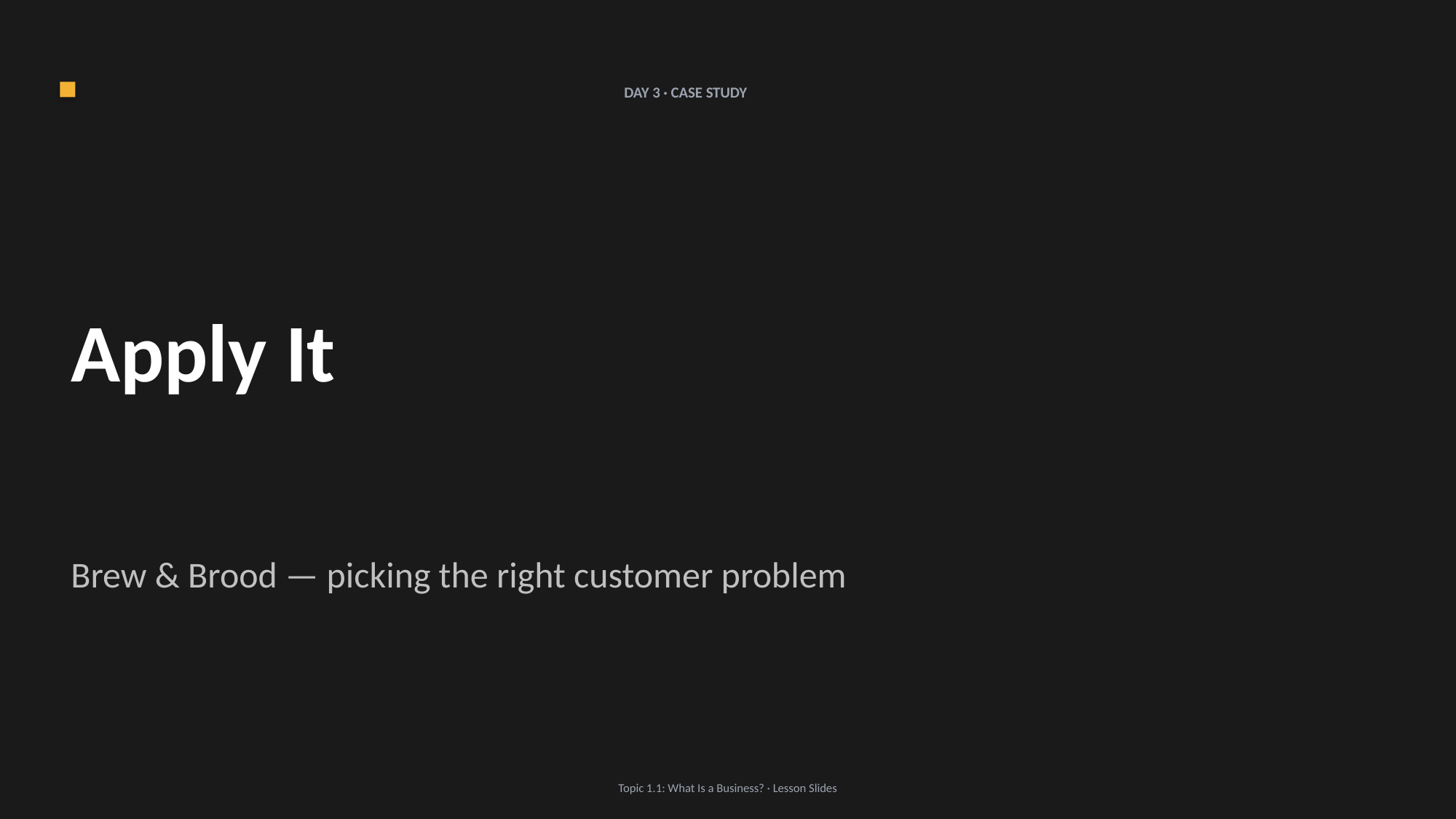

DAY 3 · CASE STUDY

Apply It
Brew & Brood — picking the right customer problem
Topic 1.1: What Is a Business? · Lesson Slides